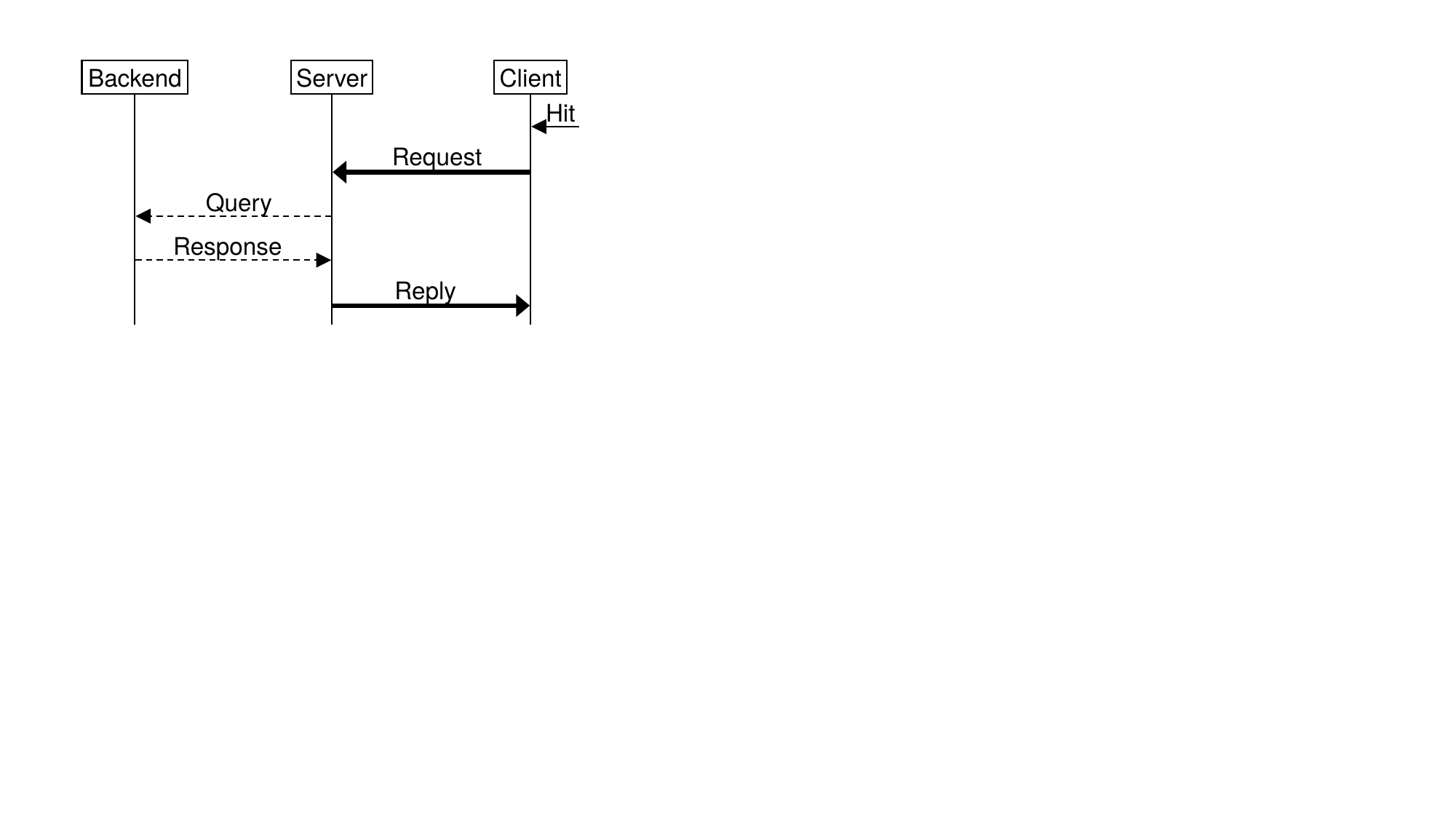

Backend
Server
Client
Hit
Request
Query
Response
Reply